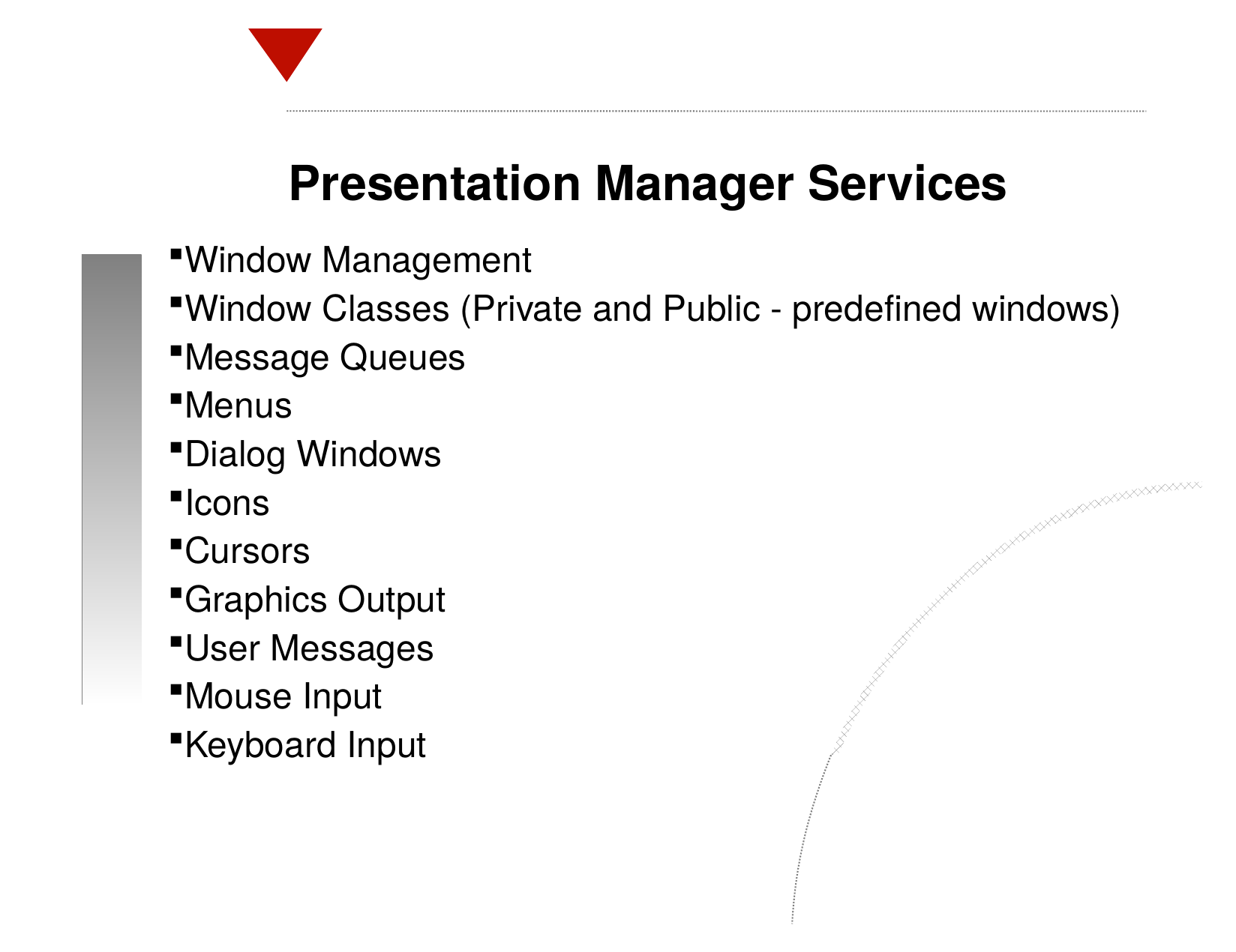

Presentation Manager Services
Window Management
Window Classes (Private and Public - predefined windows)
Message Queues
Menus
Dialog Windows
Icons
Cursors
Graphics Output
User Messages
Mouse Input
Keyboard Input